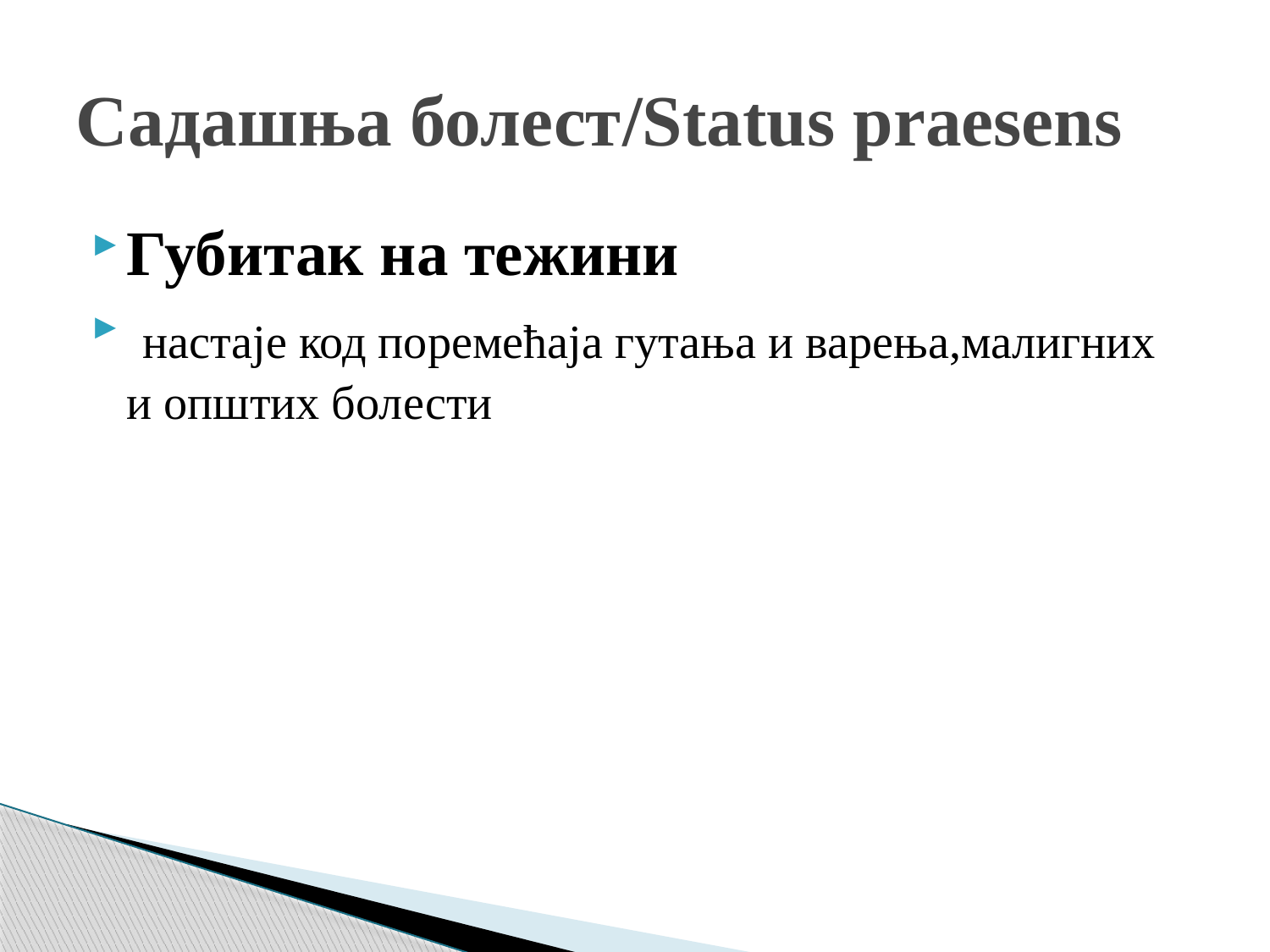

# Садашња болест/Status praesens
Губитак на тежини
 настаје код поремећаја гутања и варења,малигних и општих болести